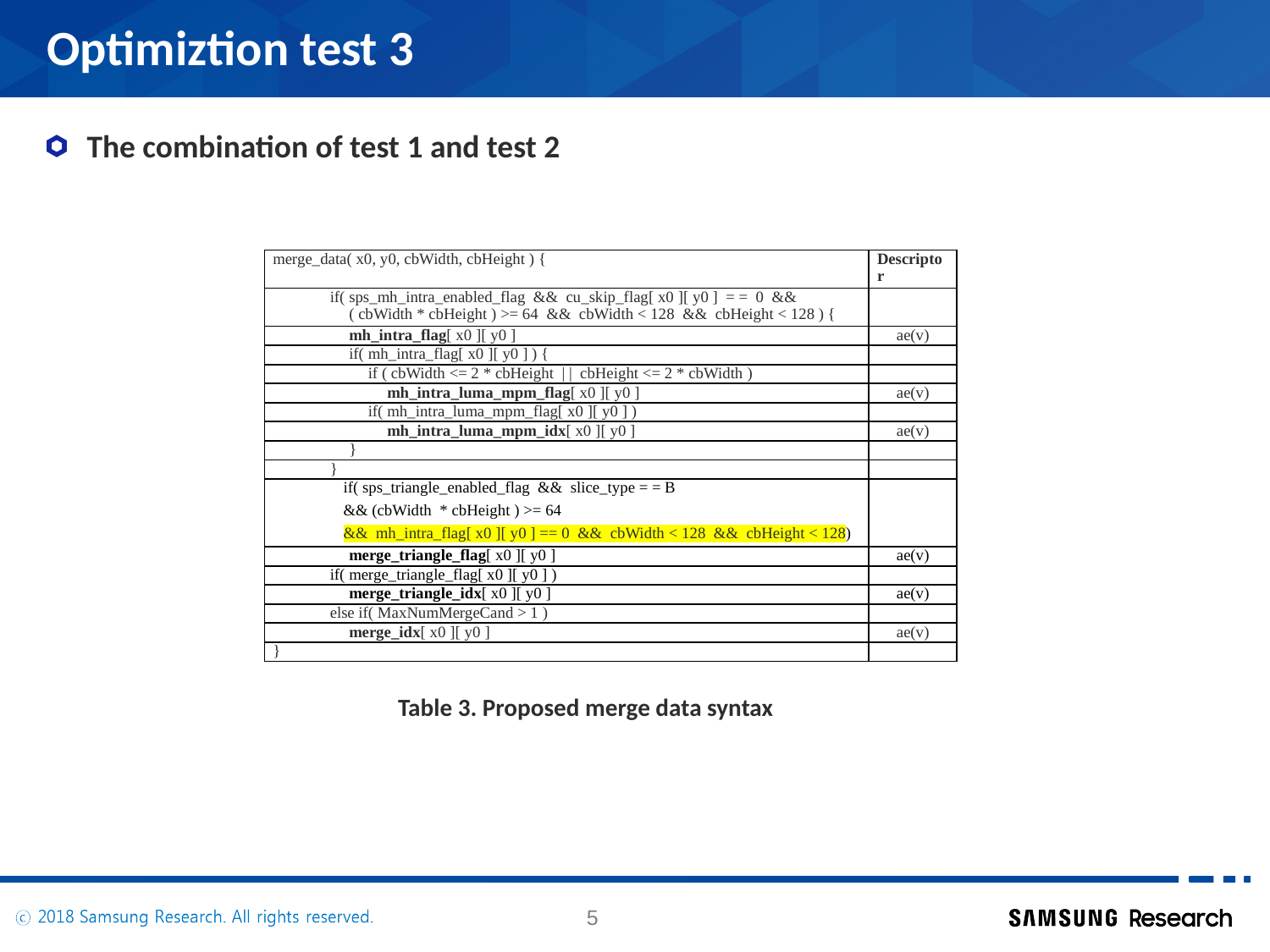

# Optimiztion test 3
The combination of test 1 and test 2

| merge\_data( x0, y0, cbWidth, cbHeight ) { | Descriptor |
| --- | --- |
| if( sps\_mh\_intra\_enabled\_flag && cu\_skip\_flag[ x0 ][ y0 ] = = 0 && ( cbWidth \* cbHeight ) >= 64 && cbWidth < 128 && cbHeight < 128 ) { |  |
| mh\_intra\_flag[ x0 ][ y0 ] | ae(v) |
| if( mh\_intra\_flag[ x0 ][ y0 ] ) { |  |
| if ( cbWidth <= 2 \* cbHeight | | cbHeight <= 2 \* cbWidth ) |  |
| mh\_intra\_luma\_mpm\_flag[ x0 ][ y0 ] | ae(v) |
| if( mh\_intra\_luma\_mpm\_flag[ x0 ][ y0 ] ) |  |
| mh\_intra\_luma\_mpm\_idx[ x0 ][ y0 ] | ae(v) |
| } |  |
| } |  |
| if( sps\_triangle\_enabled\_flag && slice\_type = = B && (cbWidth \* cbHeight ) >= 64 && mh\_intra\_flag[ x0 ][ y0 ] == 0 && cbWidth < 128 && cbHeight < 128) |  |
| merge\_triangle\_flag[ x0 ][ y0 ] | ae(v) |
| if( merge\_triangle\_flag[ x0 ][ y0 ] ) |  |
| merge\_triangle\_idx[ x0 ][ y0 ] | ae(v) |
| else if( MaxNumMergeCand > 1 ) |  |
| merge\_idx[ x0 ][ y0 ] | ae(v) |
| } |  |
Table 3. Proposed merge data syntax